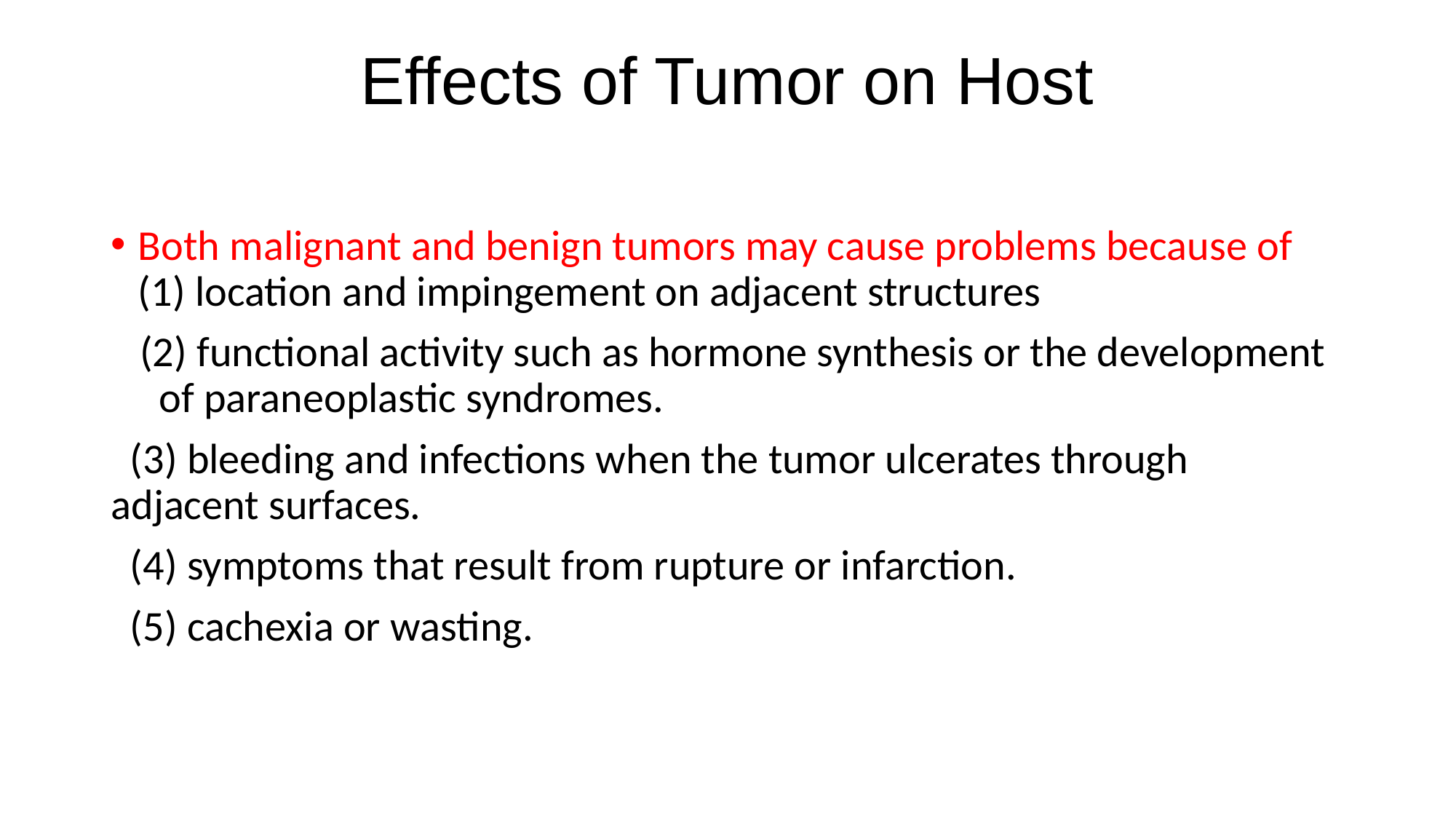

# Effects of Tumor on Host
Both malignant and benign tumors may cause problems because of (1) location and impingement on adjacent structures
   (2) functional activity such as hormone synthesis or the development       of paraneoplastic syndromes.
  (3) bleeding and infections when the tumor ulcerates through adjacent surfaces.
  (4) symptoms that result from rupture or infarction.
  (5) cachexia or wasting.